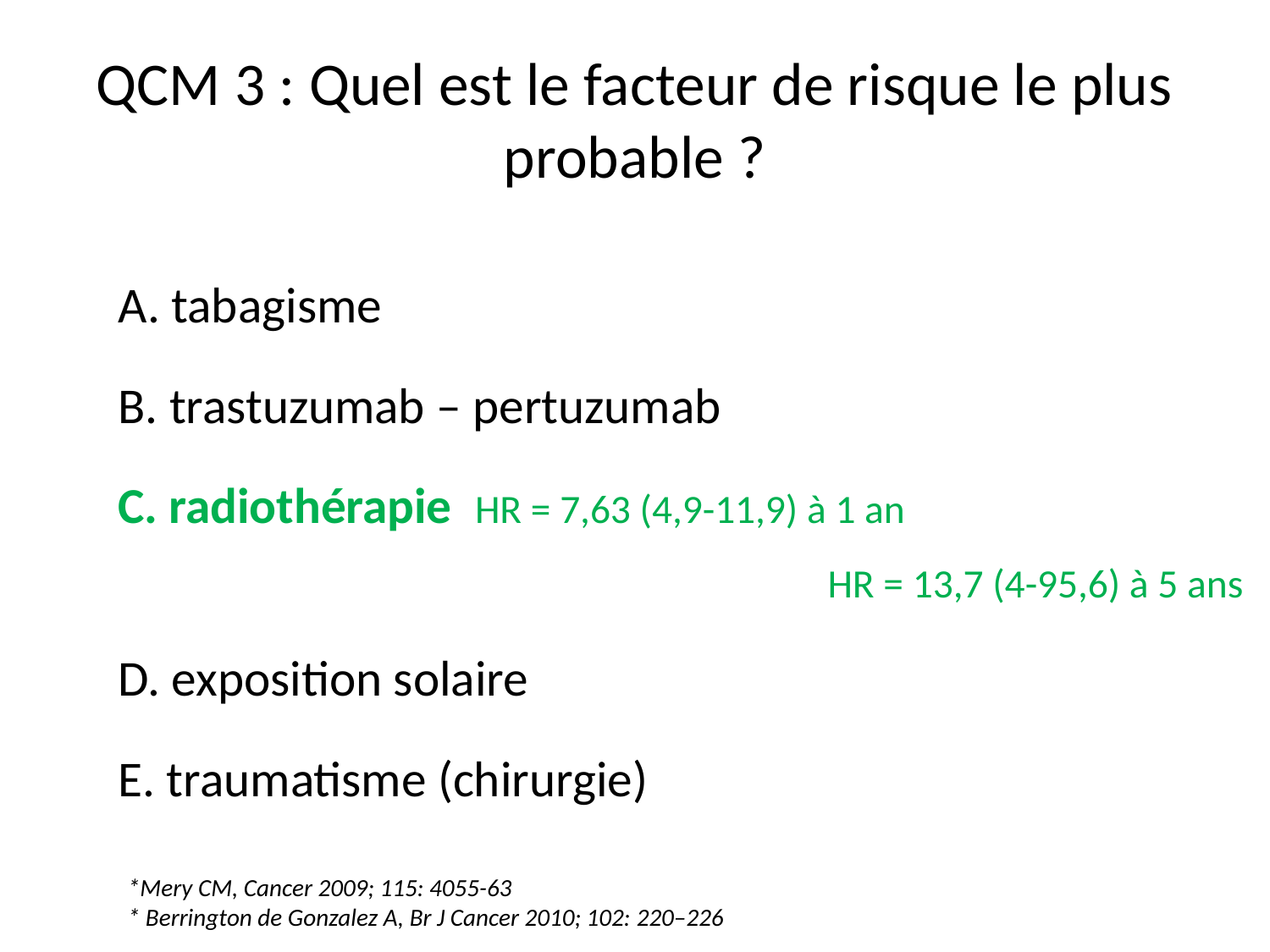

# QCM 3 : Quel est le facteur de risque le plus probable ?
A. tabagisme
B. trastuzumab – pertuzumab
C. radiothérapie  HR = 7,63 (4,9-11,9) à 1 an                                                                               		                         HR = 13,7 (4-95,6) à 5 ans
D. exposition solaire
E. traumatisme (chirurgie)
*Mery CM, Cancer 2009; 115: 4055-63
* Berrington de Gonzalez A, Br J Cancer 2010; 102: 220–226